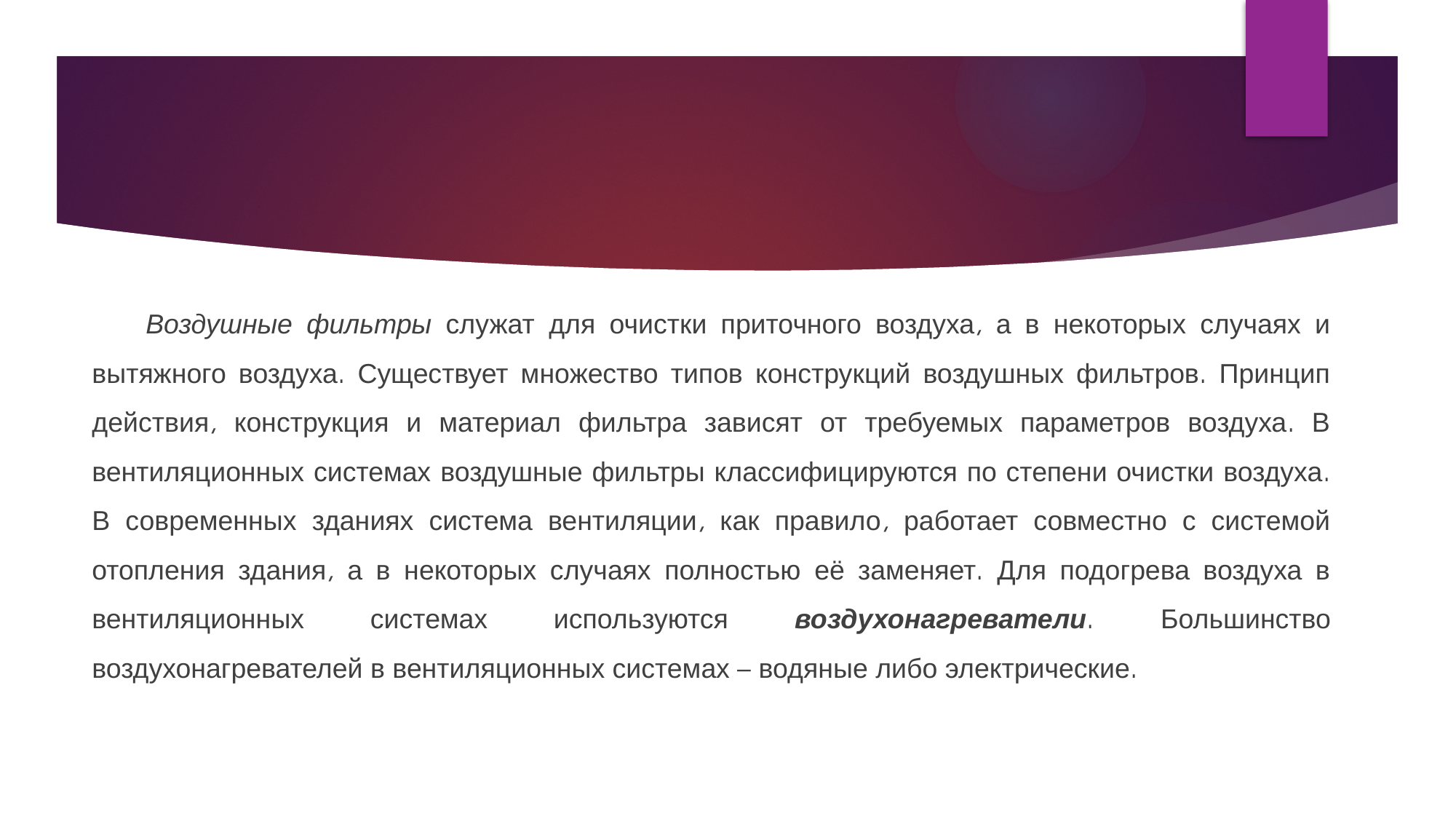

#
Воздушные фильтры служат для очистки приточного воздуха, а в некоторых случаях и вытяжного воздуха. Существует множество типов конструкций воздушных фильтров. Принцип действия, конструкция и материал фильтра зависят от требуемых параметров воздуха. В вентиляционных системах воздушные фильтры классифицируются по степени очистки воздуха. В современных зданиях система вентиляции, как правило, работает совместно с системой отопления здания, а в некоторых случаях полностью её заменяет. Для подогрева воздуха в вентиляционных системах используются воздухонагреватели. Большинство воздухонагревателей в вентиляционных системах – водяные либо электрические.